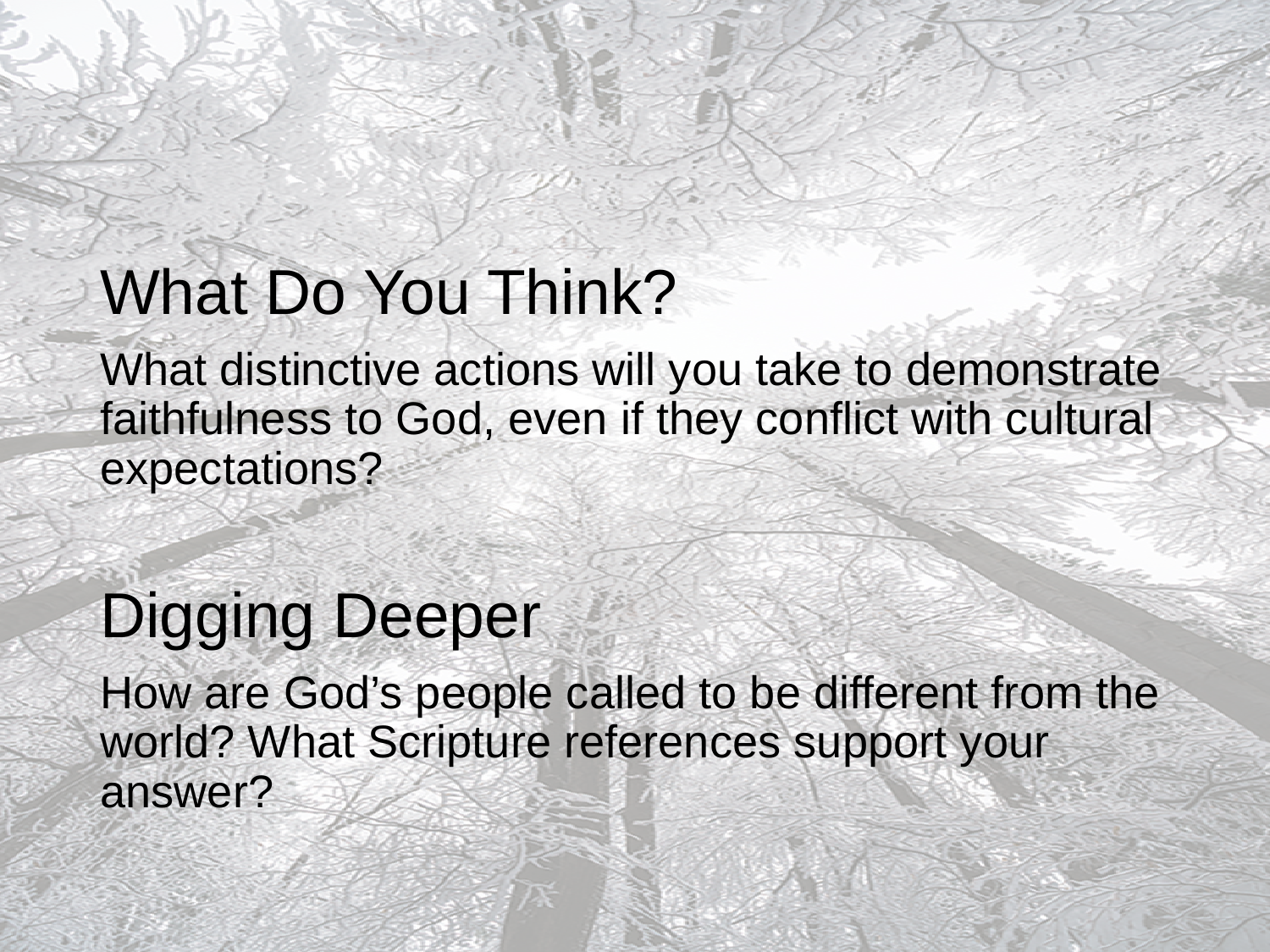

What Do You Think?
What distinctive actions will you take to demonstrate faithfulness to God, even if they conflict with cultural expectations?

Digging Deeper
How are God’s people called to be different from the world? What Scripture references support your answer?